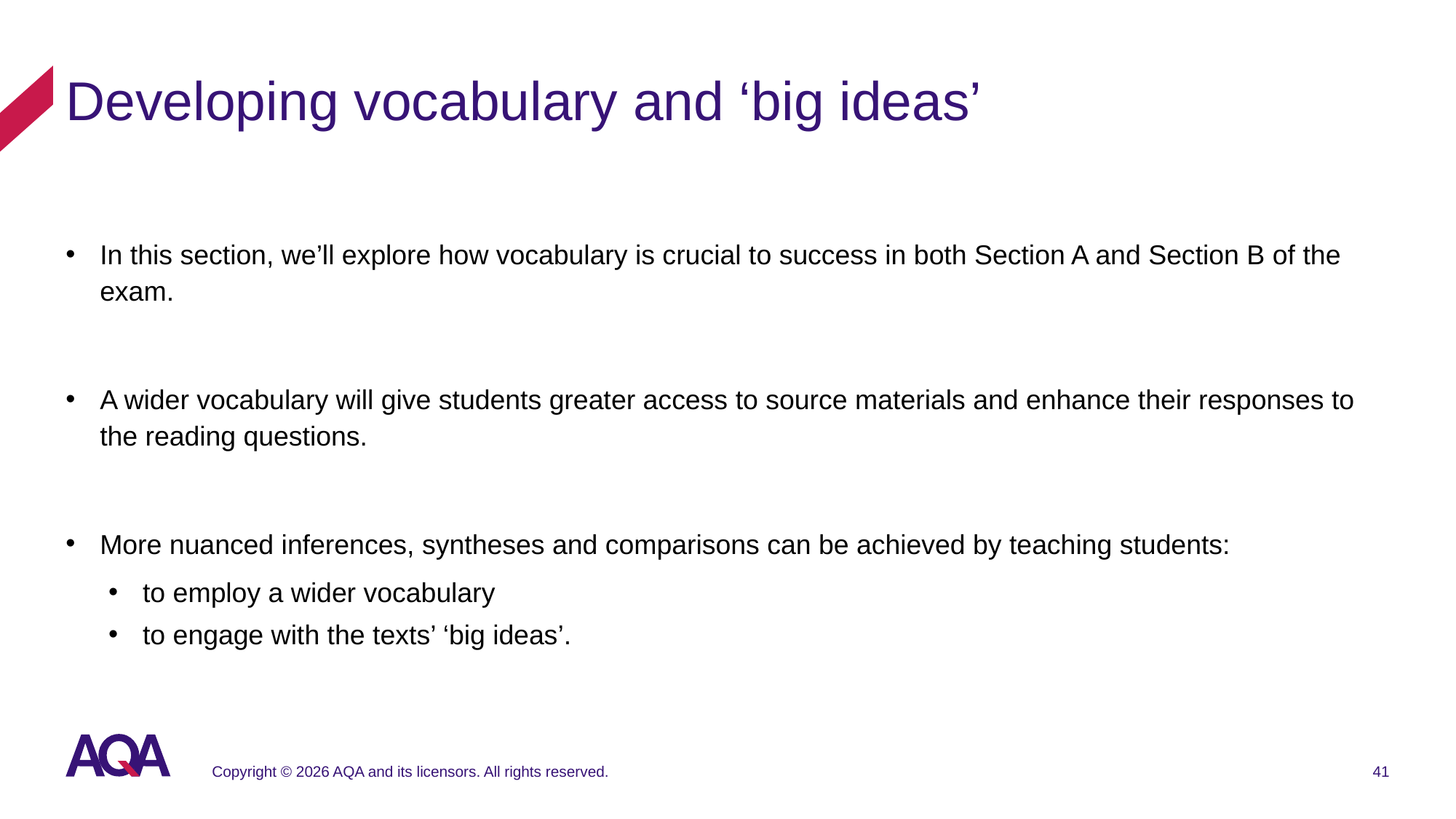

# Developing vocabulary and ‘big ideas’
In this section, we’ll explore how vocabulary is crucial to success in both Section A and Section B of the exam.

A wider vocabulary will give students greater access to source materials and enhance their responses to the reading questions.

More nuanced inferences, syntheses and comparisons can be achieved by teaching students:
to employ a wider vocabulary
to engage with the texts’ ‘big ideas’.

Copyright © 2026 AQA and its licensors. All rights reserved.
41